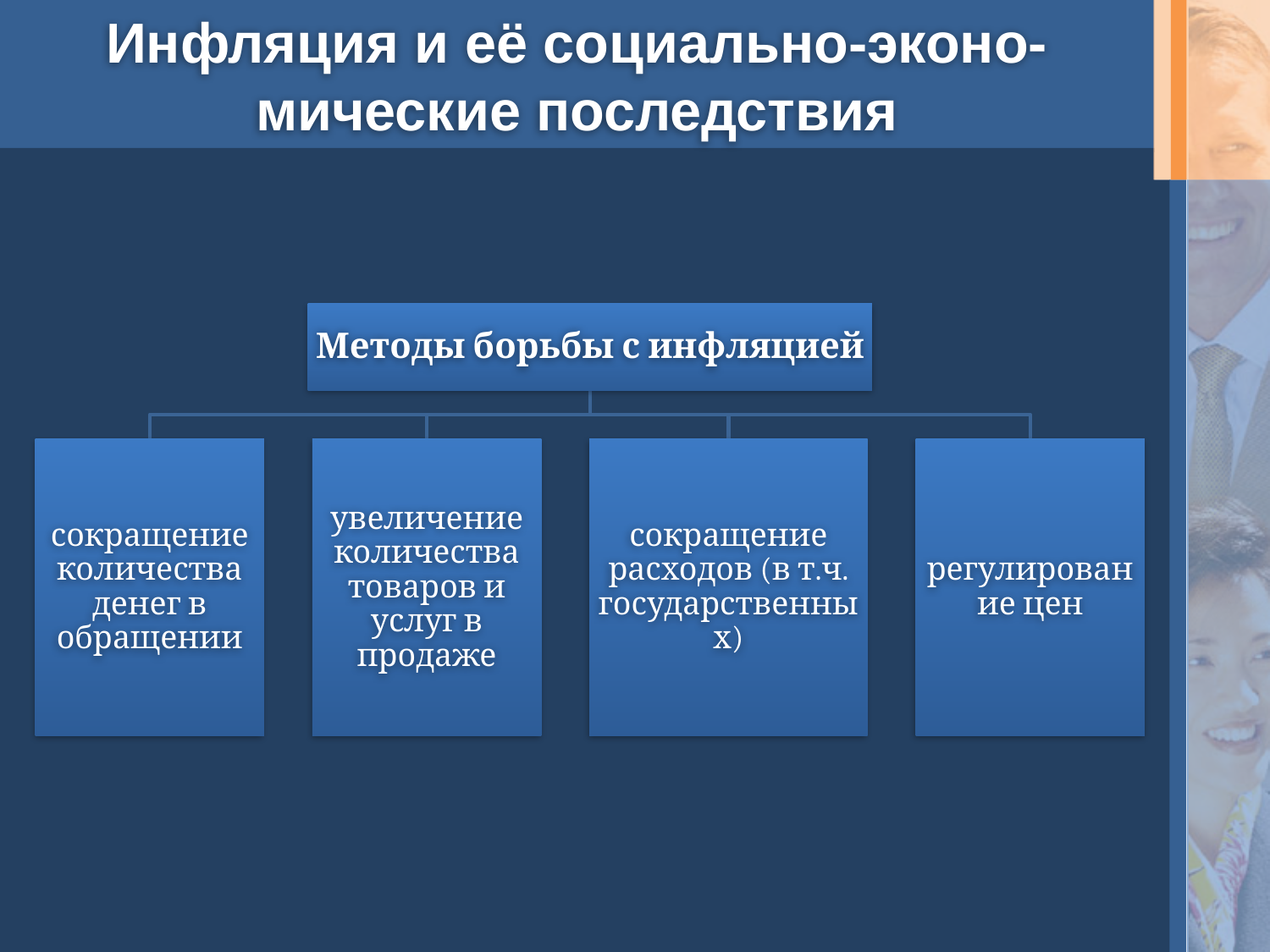

# Инфляция и её социально-эконо- мические последствия

Методы борьбы с инфляцией

сокращение количества денег в обращении

увеличение количества товаров и услуг в продаже

сокращение расходов (в т.ч. государственных)

регулирование цен